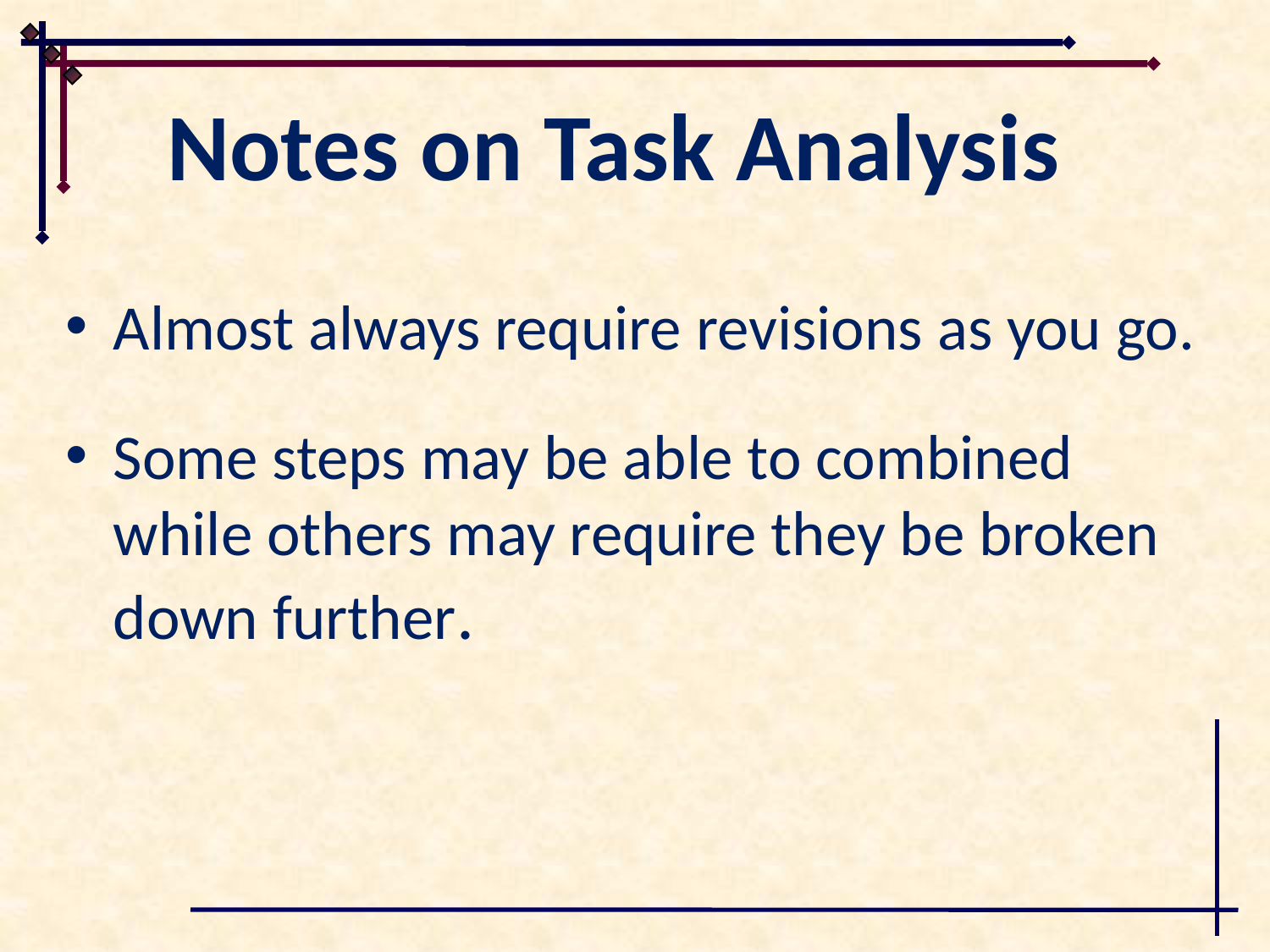

# Notes on Task Analysis
Almost always require revisions as you go.

Some steps may be able to combined while others may require they be broken down further.